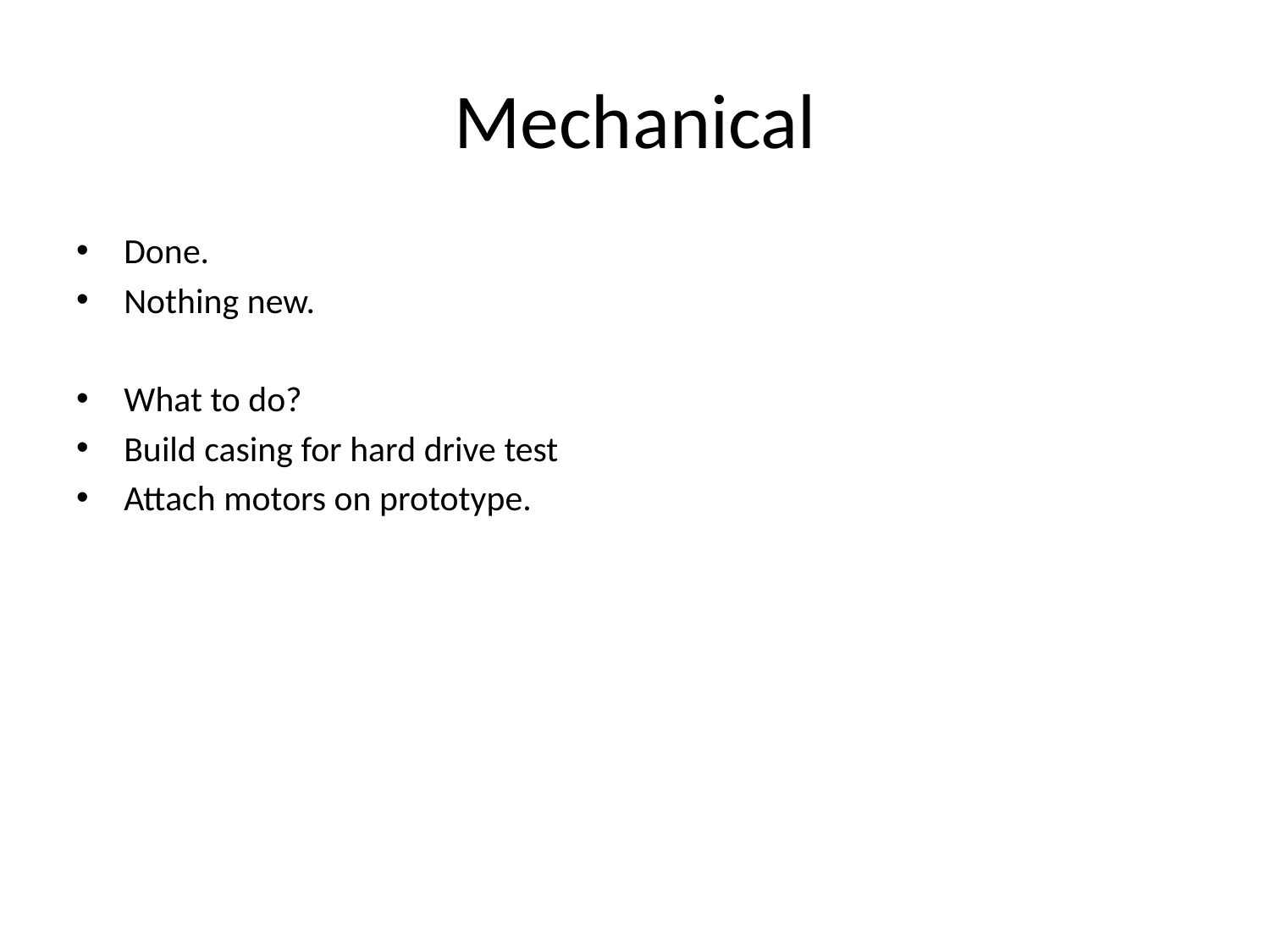

# Mechanical
Done.
Nothing new.

What to do?
Build casing for hard drive test
Attach motors on prototype.